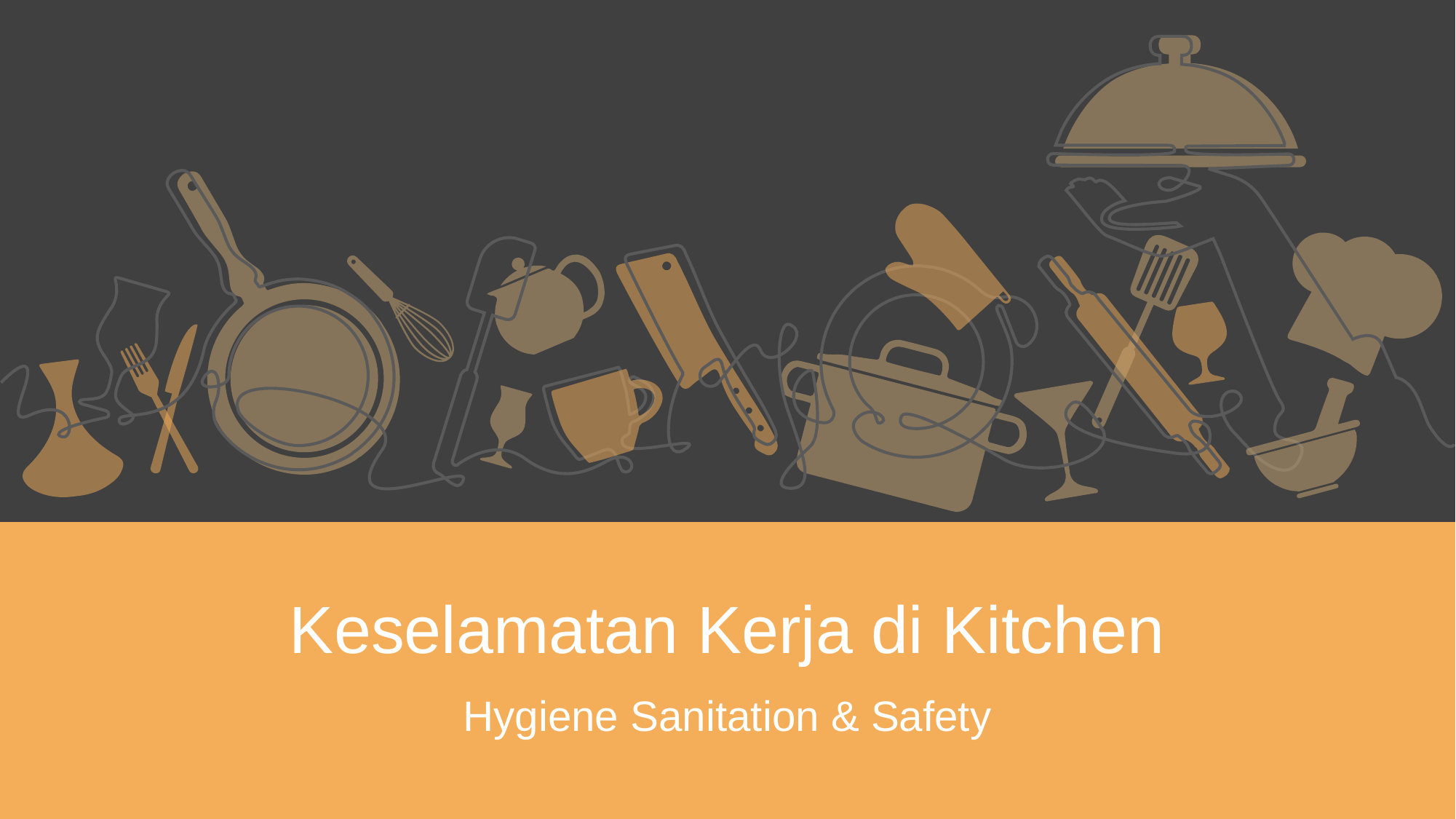

Keselamatan Kerja di Kitchen
Hygiene Sanitation & Safety